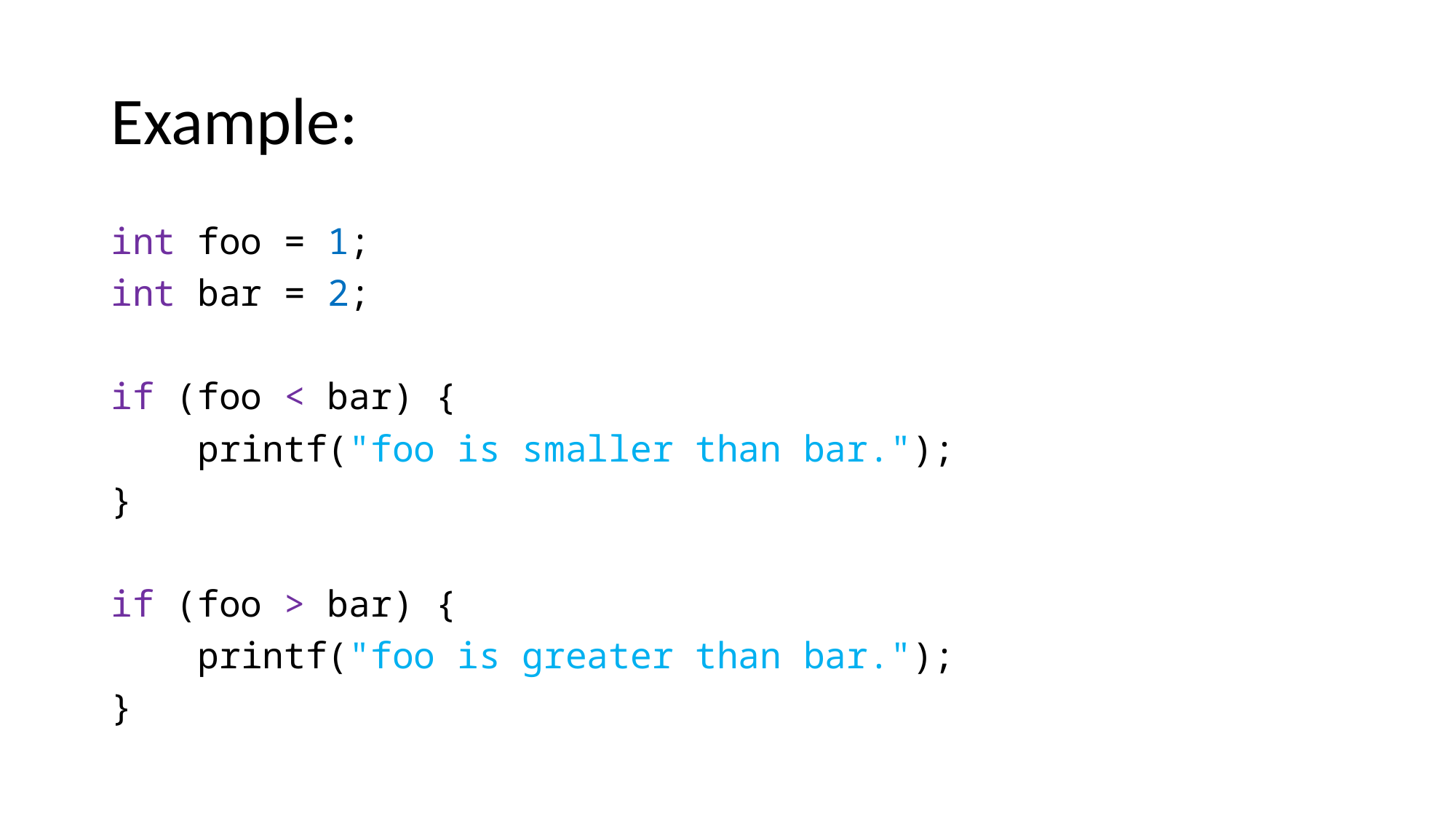

# Example:
int foo = 1;
int bar = 2;

if (foo < bar) {
    printf("foo is smaller than bar.");
}

if (foo > bar) {
    printf("foo is greater than bar.");
}